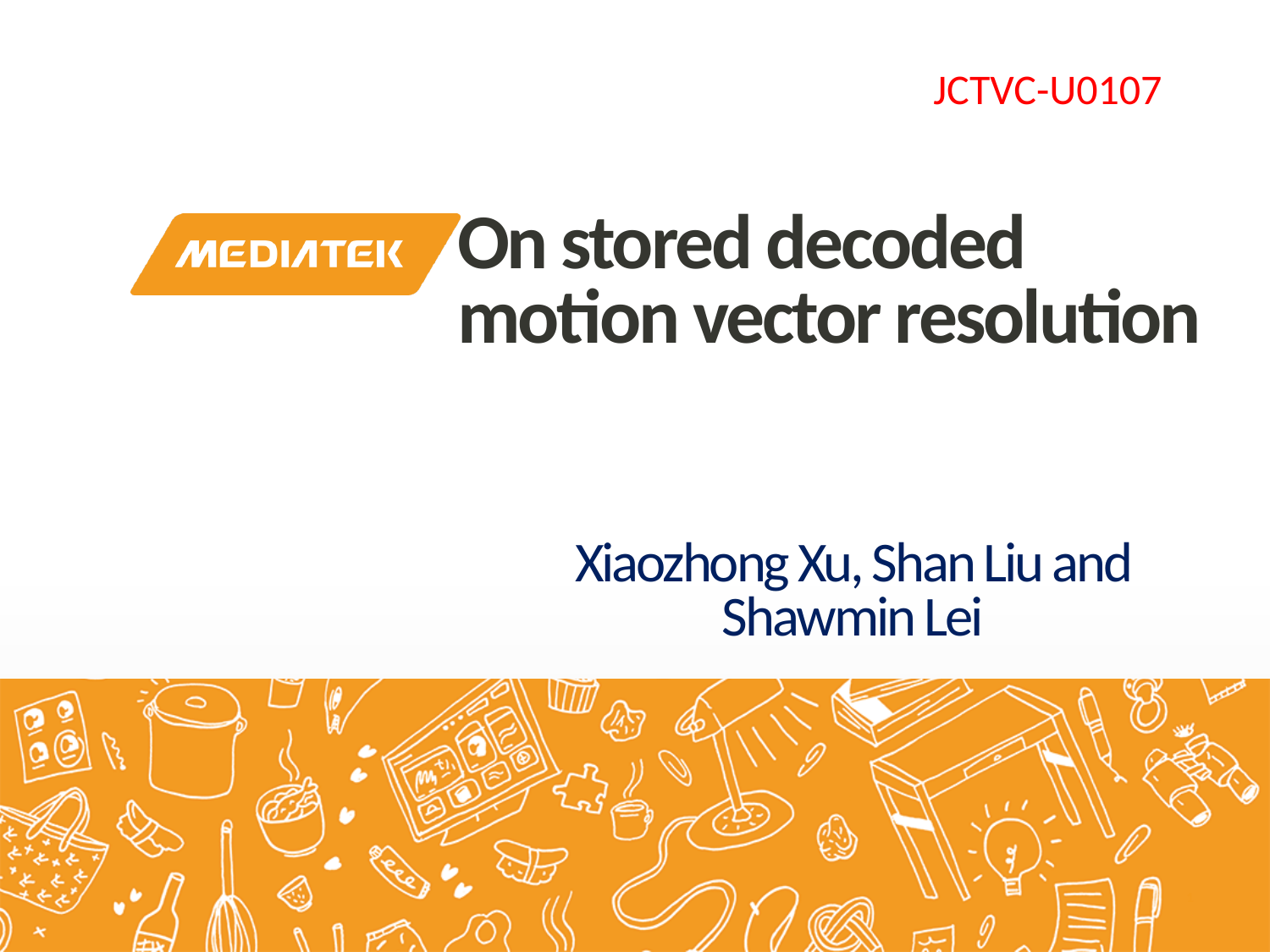

JCTVC-U0107
# On stored decoded motion vector resolution
Xiaozhong Xu, Shan Liu and Shawmin Lei
1